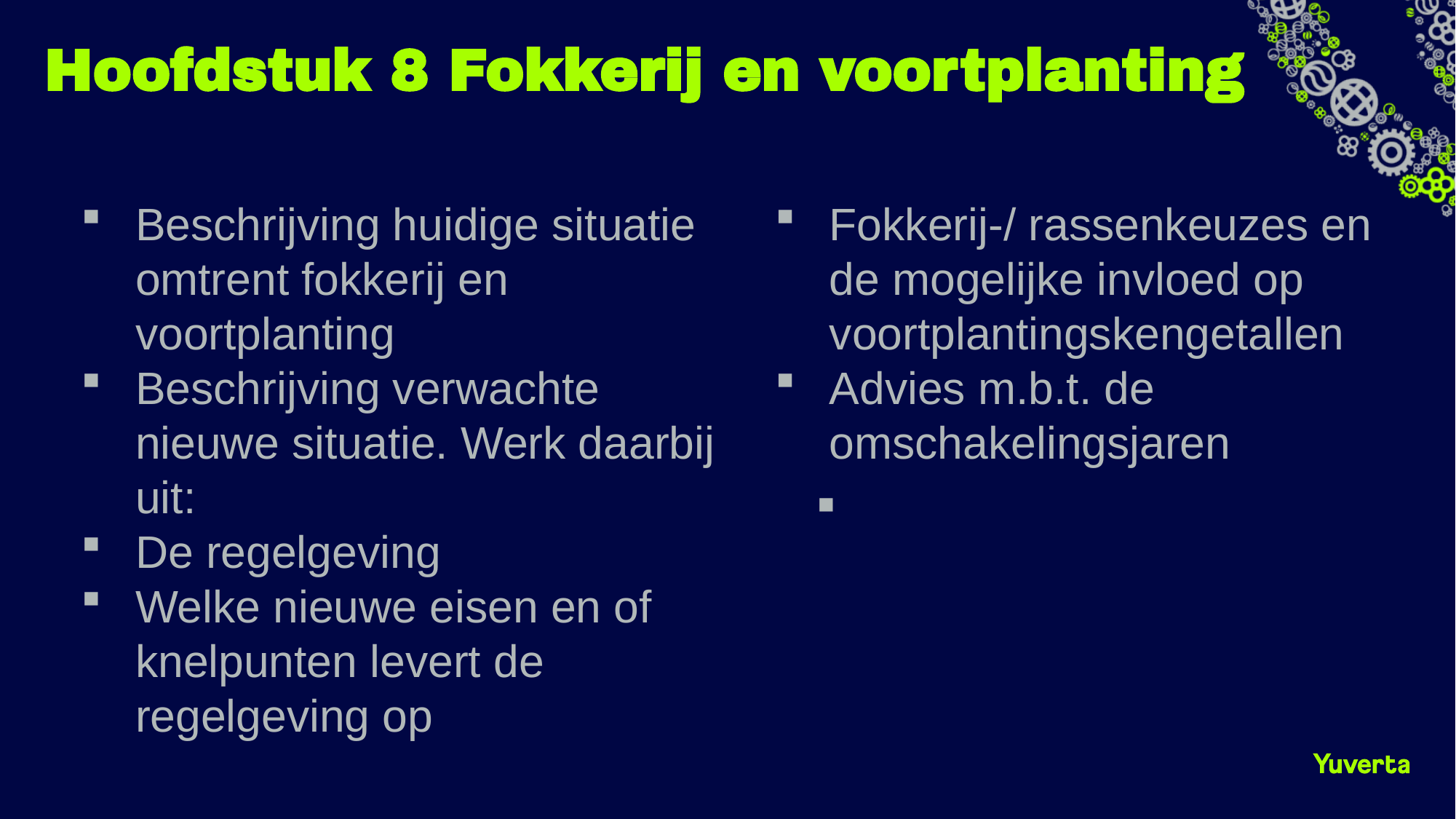

# Hoofdstuk 8 Fokkerij en voortplanting
Beschrijving huidige situatie omtrent fokkerij en voortplanting
Beschrijving verwachte nieuwe situatie. Werk daarbij uit:
De regelgeving
Welke nieuwe eisen en of knelpunten levert de regelgeving op
Fokkerij-/ rassenkeuzes en de mogelijke invloed op voortplantingskengetallen
Advies m.b.t. de omschakelingsjaren